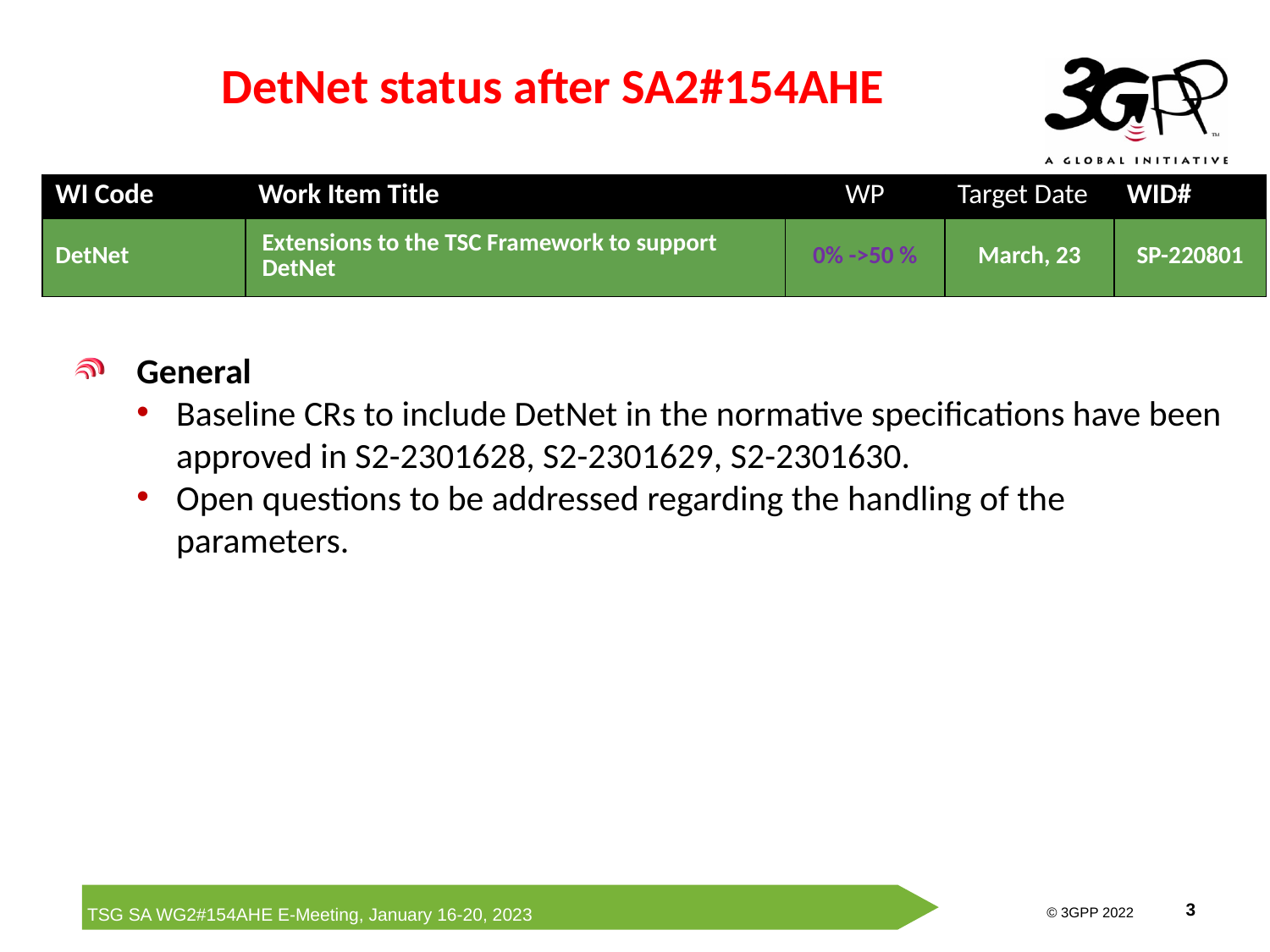

# DetNet status after SA2#154AHE
| WI Code | Work Item Title | WP | Target Date | WID# |
| --- | --- | --- | --- | --- |
| DetNet | Extensions to the TSC Framework to support DetNet | 0% ->50 % | March, 23 | SP-220801 |
General
Baseline CRs to include DetNet in the normative specifications have been approved in S2-2301628, S2-2301629, S2-2301630.
Open questions to be addressed regarding the handling of the parameters.